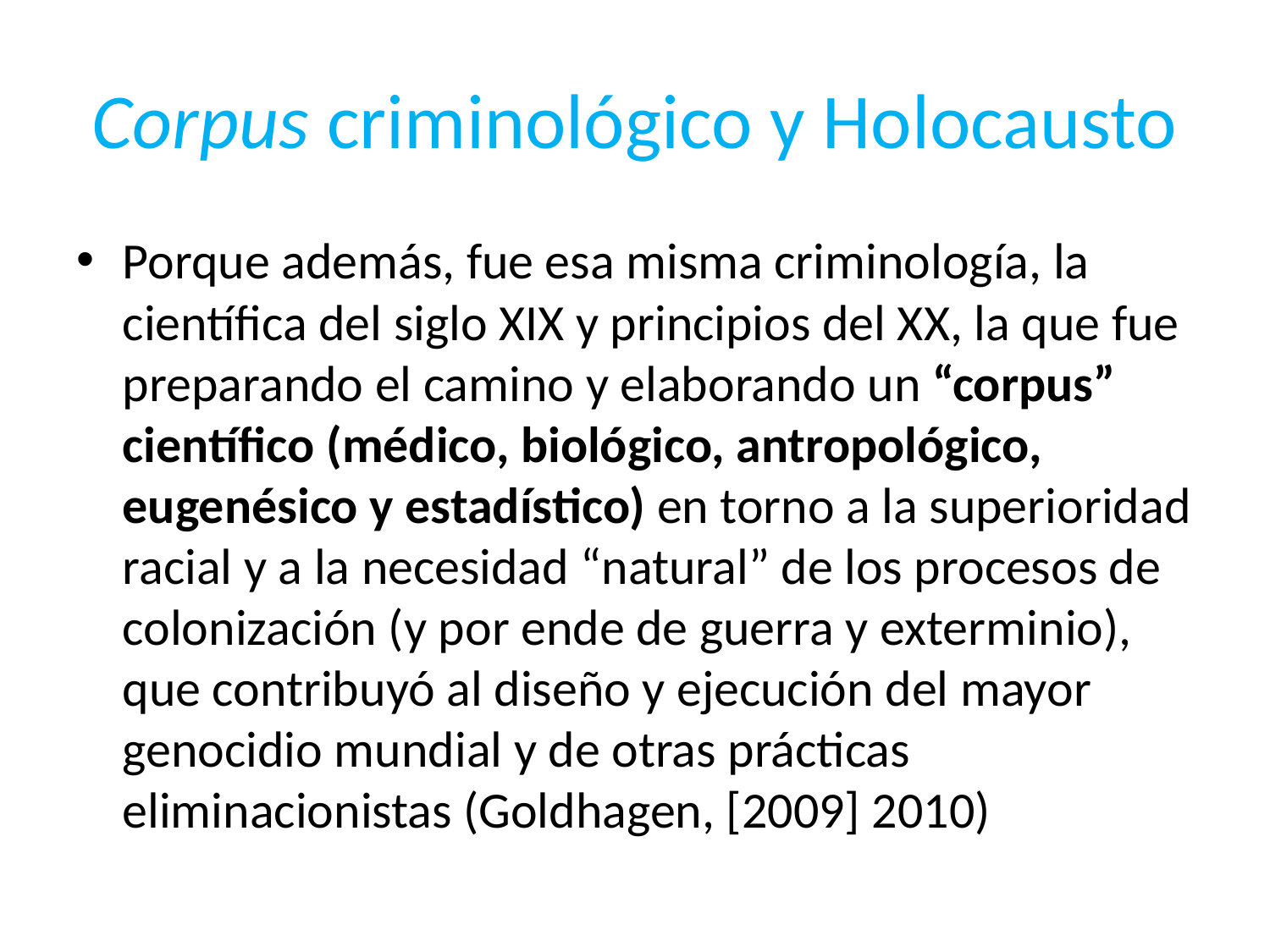

# Corpus criminológico y Holocausto
Porque además, fue esa misma criminología, la científica del siglo XIX y principios del XX, la que fue preparando el camino y elaborando un “corpus” científico (médico, biológico, antropológico, eugenésico y estadístico) en torno a la superioridad racial y a la necesidad “natural” de los procesos de colonización (y por ende de guerra y exterminio), que contribuyó al diseño y ejecución del mayor genocidio mundial y de otras prácticas eliminacionistas (Goldhagen, [2009] 2010)